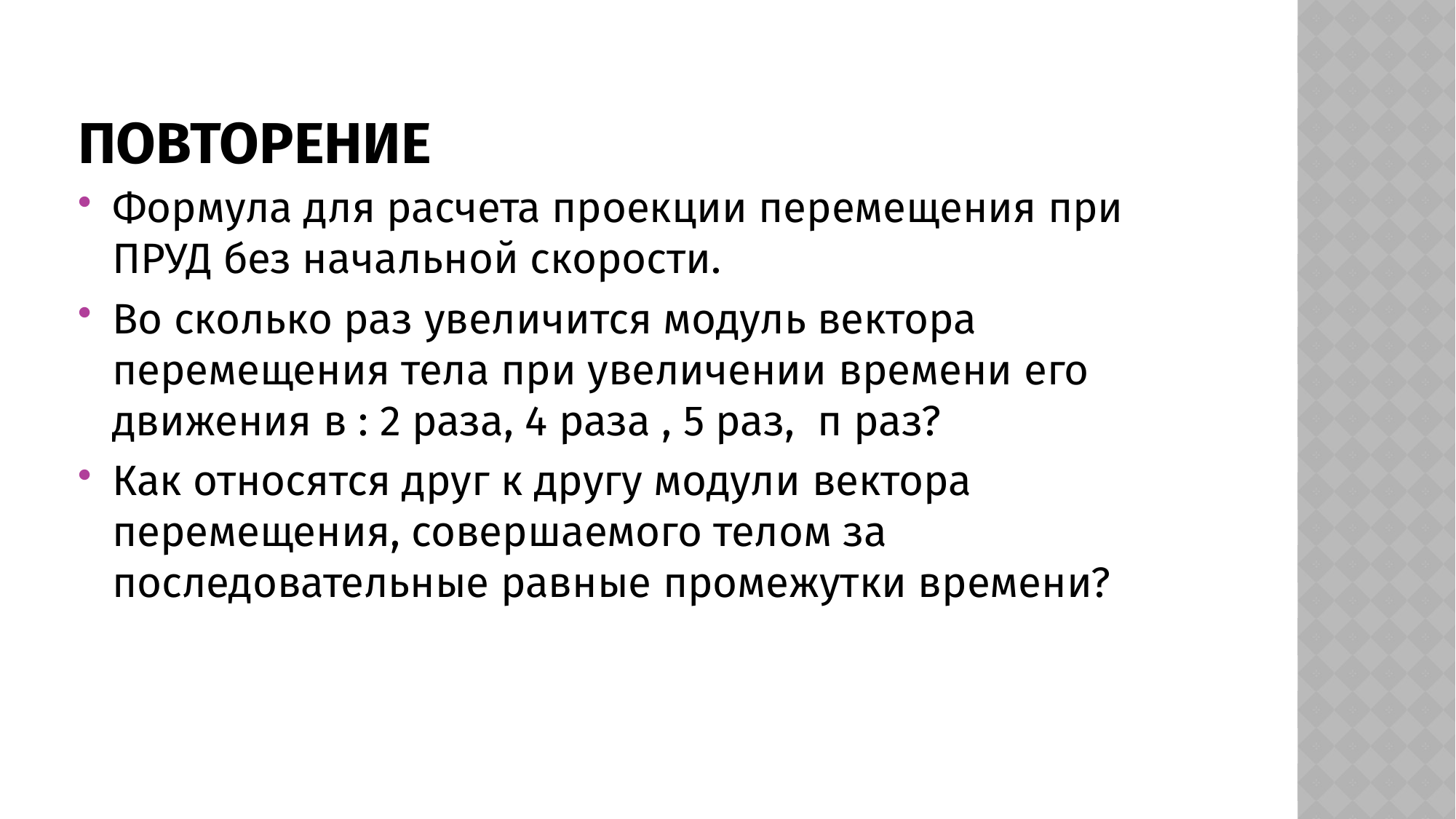

# Повторение
Формула для расчета проекции перемещения при ПРУД без начальной скорости.
Во сколько раз увеличится модуль вектора перемещения тела при увеличении времени его движения в : 2 раза, 4 раза , 5 раз,  п раз?
Как относятся друг к другу модули вектора перемещения, совершаемого телом за последовательные равные промежутки времени?